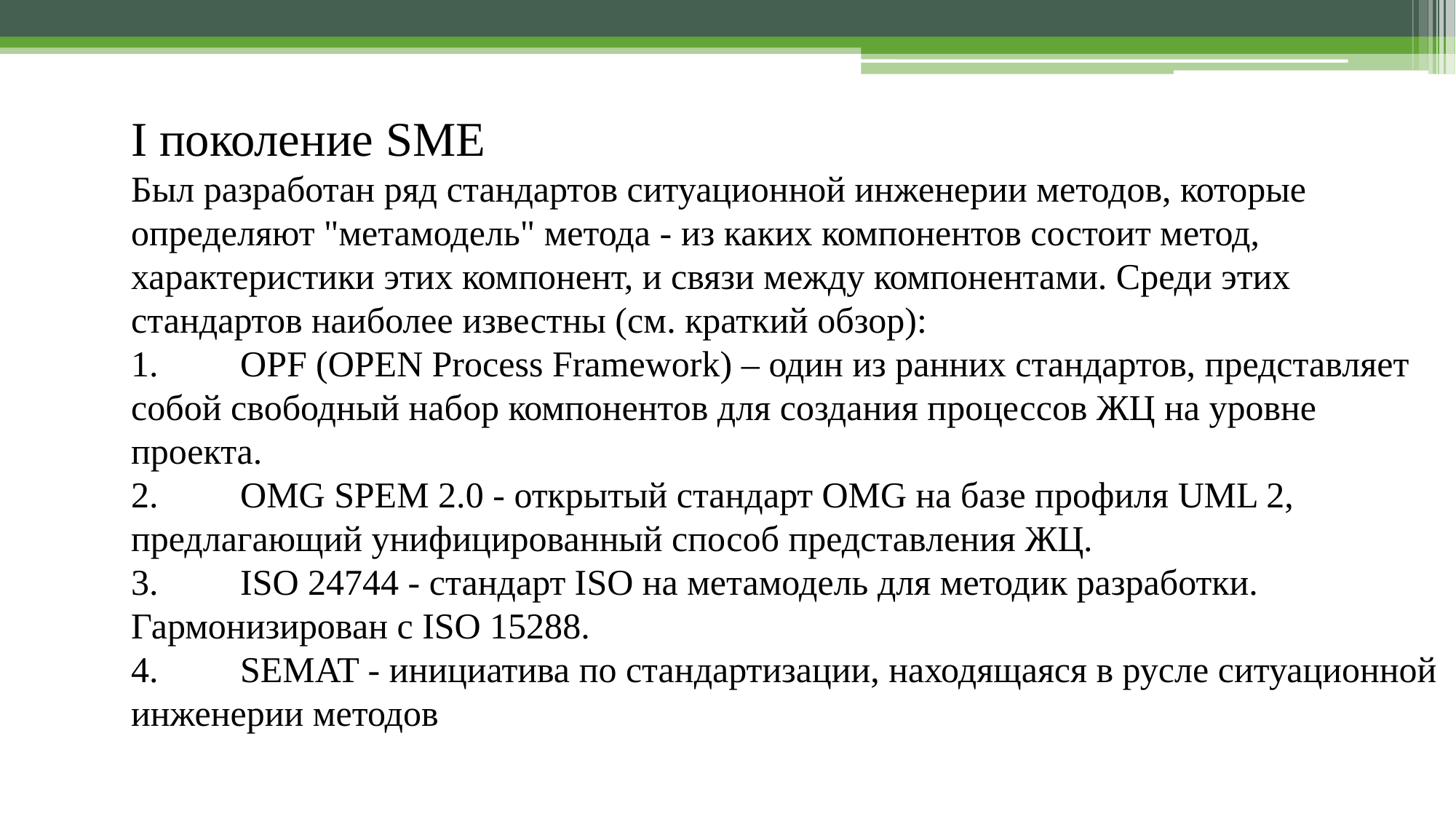

I поколение SME
Был разработан ряд стандартов ситуационной инженерии методов, которые определяют "метамодель" метода - из каких компонентов состоит метод, характеристики этих компонент, и связи между компонентами. Среди этих стандартов наиболее известны (см. краткий обзор):
1.	OPF (OPEN Process Framework) – один из ранних стандартов, представляет собой свободный набор компонентов для создания процессов ЖЦ на уровне проекта.
2.	OMG SPEM 2.0 - открытый стандарт OMG на базе профиля UML 2, предлагающий унифицированный способ представления ЖЦ.
3.	ISO 24744 - стандарт ISO на метамодель для методик разработки. Гармонизирован с ISO 15288.
4.	SEMAT - инициатива по стандартизации, находящаяся в русле ситуационной инженерии методов